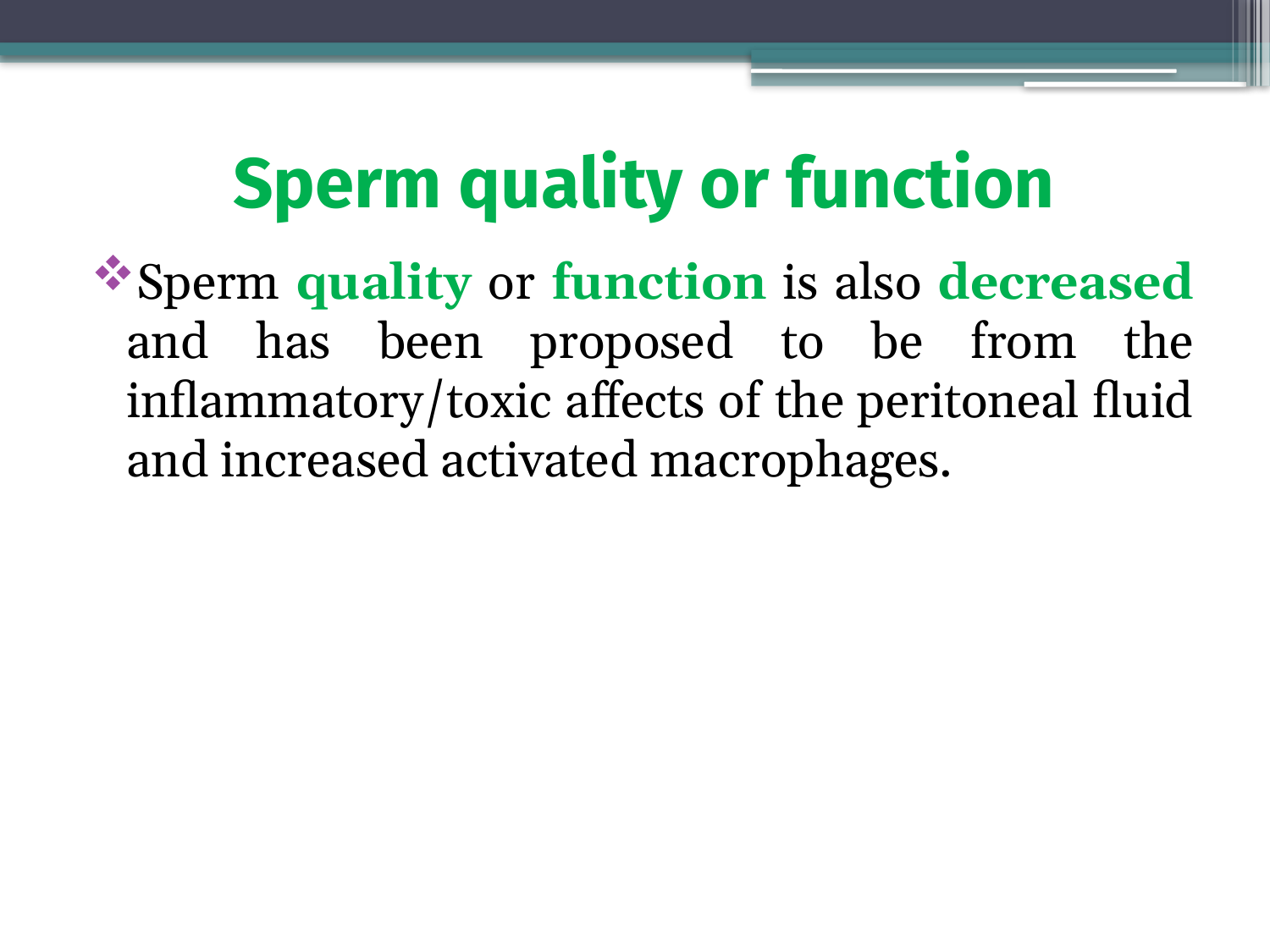

# Sperm quality or function
Sperm quality or function is also decreased and has been proposed to be from the inflammatory/toxic affects of the peritoneal fluid and increased activated macrophages.